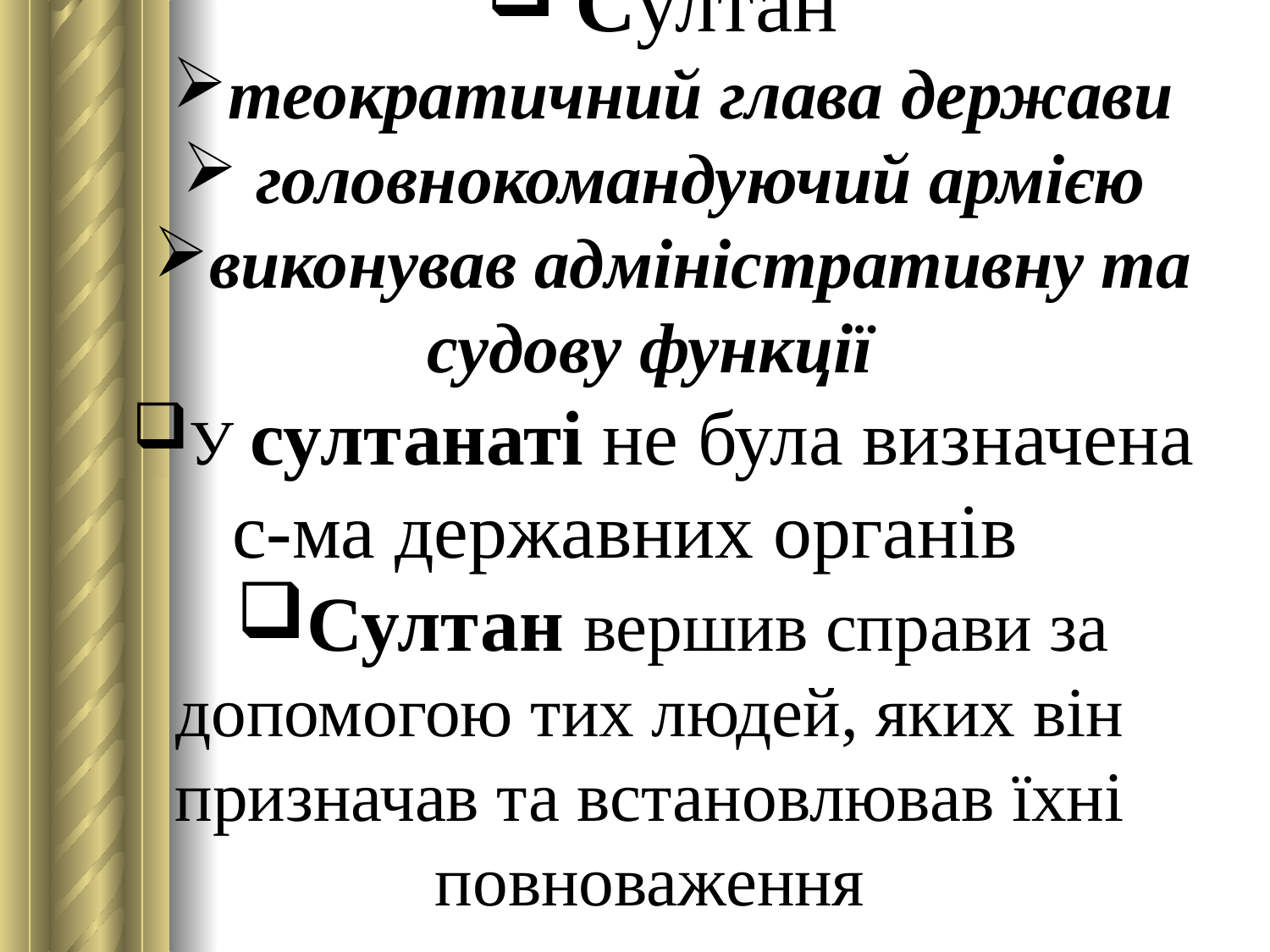

Султан
теократичний глава держави
 головнокомандуючий армією
виконував адміністративну та судову функції
У султанаті не була визначена
с-ма державних органів
Султан вершив справи за допомогою тих людей, яких він призначав та встановлював їхні повноваження